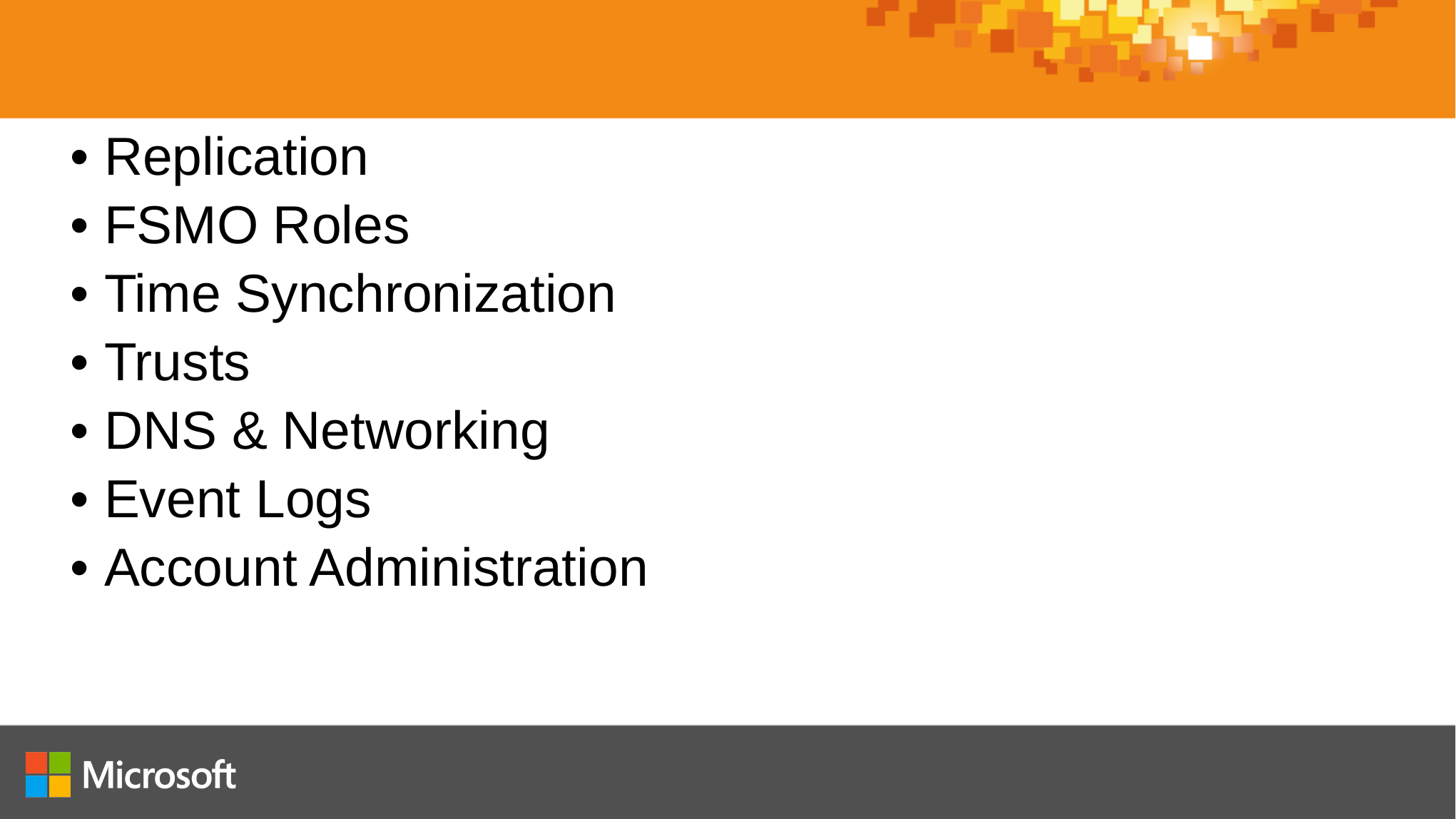

• Replication
• FSMO Roles
• Time Synchronization
• Trusts
• DNS & Networking
• Event Logs
• Account Administration